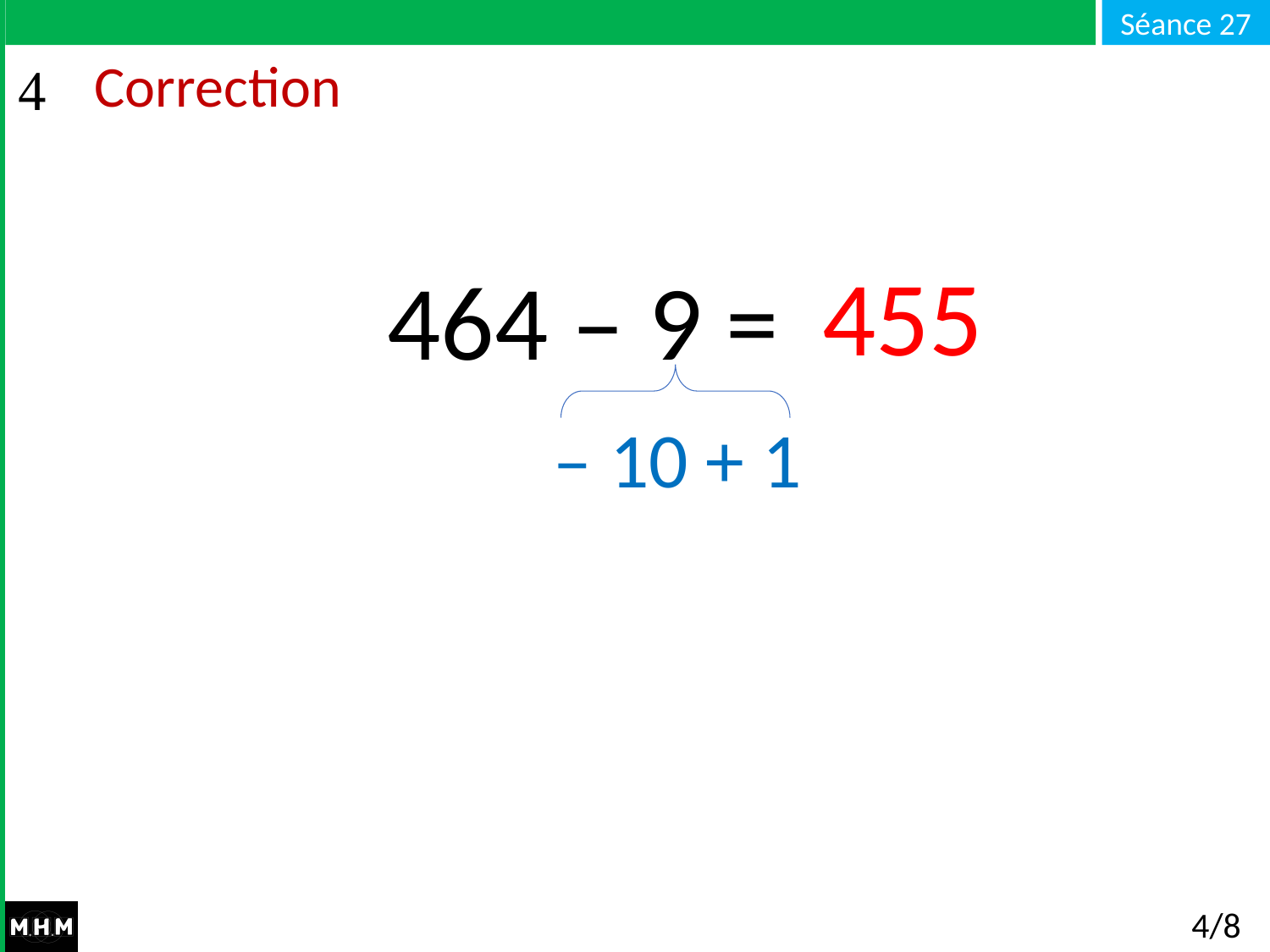

# Correction
455
464 – 9 =

– 10 + 1
4/8